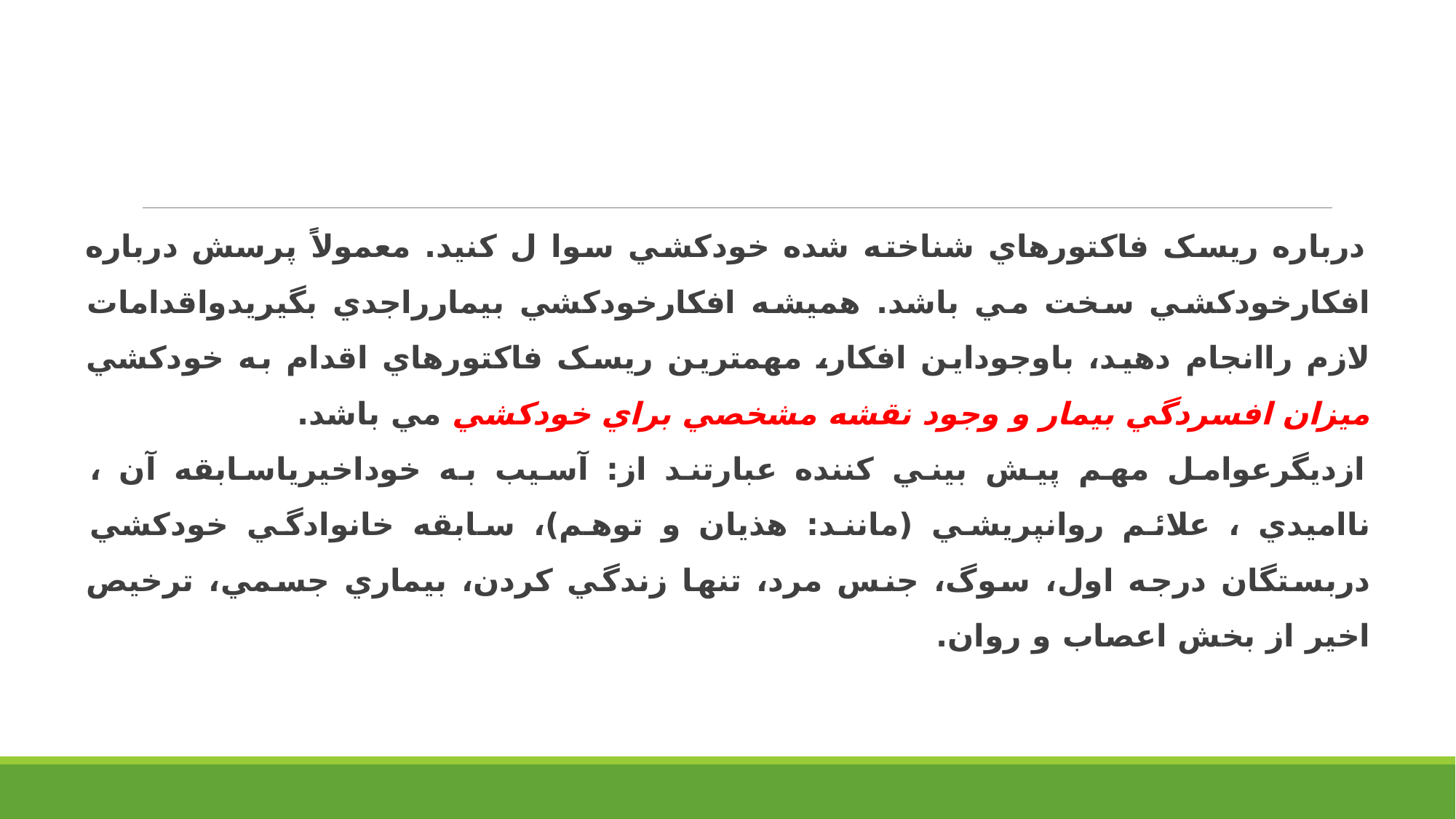

درباره ريسک فاکتورهاي شناخته شده خودکشي سوا ل کنيد. معمولاً پرسش درباره افکارخودکشي سخت مي باشد. هميشه افکارخودکشي بيمارراجدي بگيريدواقدامات لازم راانجام دهيد، باوجوداين افکار، مهمترين ريسک فاکتورهاي اقدام به خودکشي ميزان افسردگي بيمار و وجود نقشه مشخصي براي خودکشي مي باشد.
ازديگرعوامل مهم پيش بيني کننده عبارتند از: آسيب به خوداخيرياسابقه آن ، نااميدي ، علائم روانپريشي (مانند: هذيان و توهم)، سابقه خانوادگي خودکشي دربستگان درجه اول، سوگ، جنس مرد، تنها زندگي كردن، بيماري جسمي، ترخيص اخير از بخش اعصاب و روان.